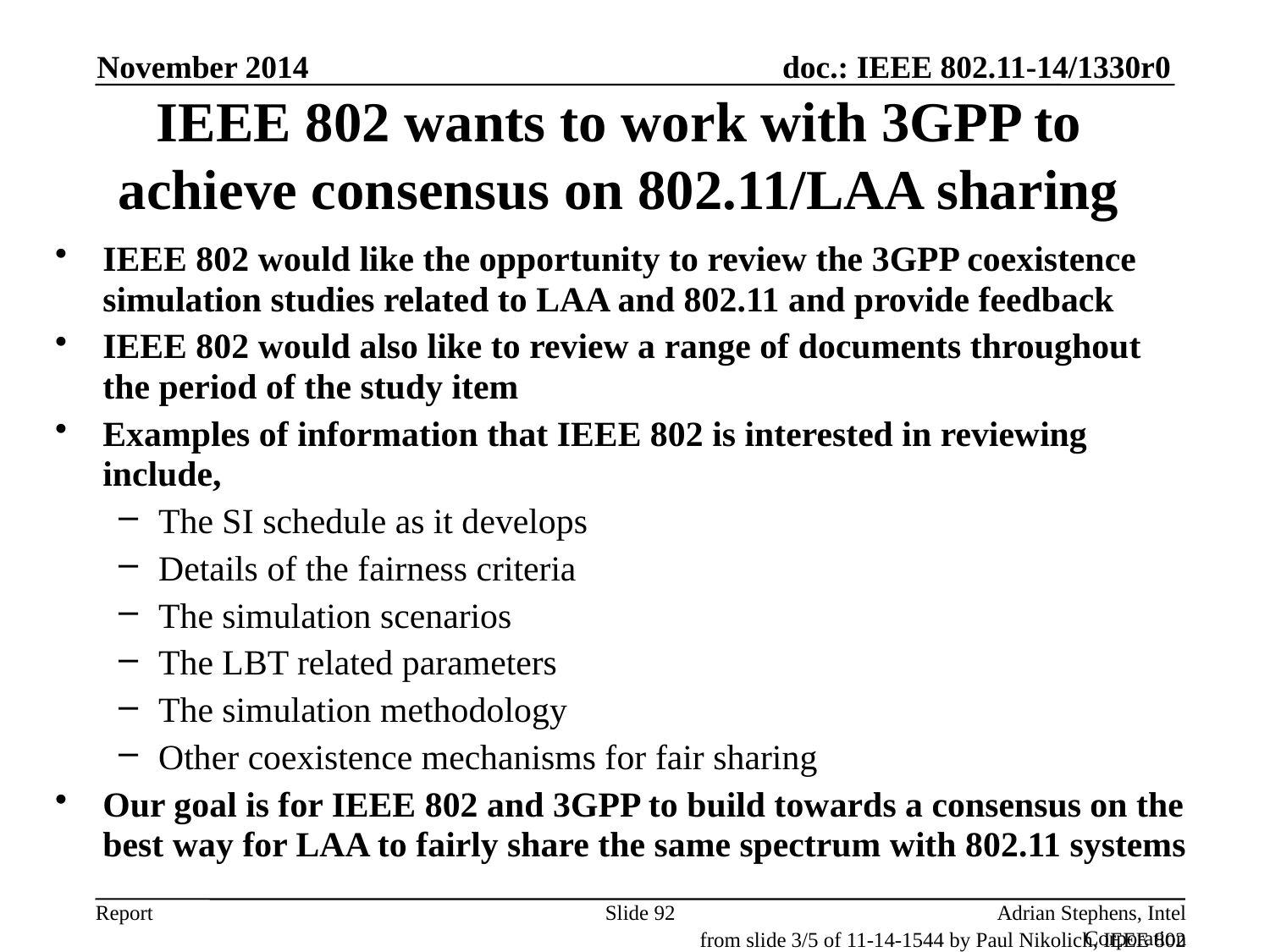

November 2014
# IEEE 802 wants to work with 3GPP to achieve consensus on 802.11/LAA sharing
IEEE 802 would like the opportunity to review the 3GPP coexistence simulation studies related to LAA and 802.11 and provide feedback
IEEE 802 would also like to review a range of documents throughout the period of the study item
Examples of information that IEEE 802 is interested in reviewing include,
The SI schedule as it develops
Details of the fairness criteria
The simulation scenarios
The LBT related parameters
The simulation methodology
Other coexistence mechanisms for fair sharing
Our goal is for IEEE 802 and 3GPP to build towards a consensus on the best way for LAA to fairly share the same spectrum with 802.11 systems

Slide 92
Adrian Stephens, Intel Corporation
from slide 3/5 of 11-14-1544 by Paul Nikolich, IEEE 802